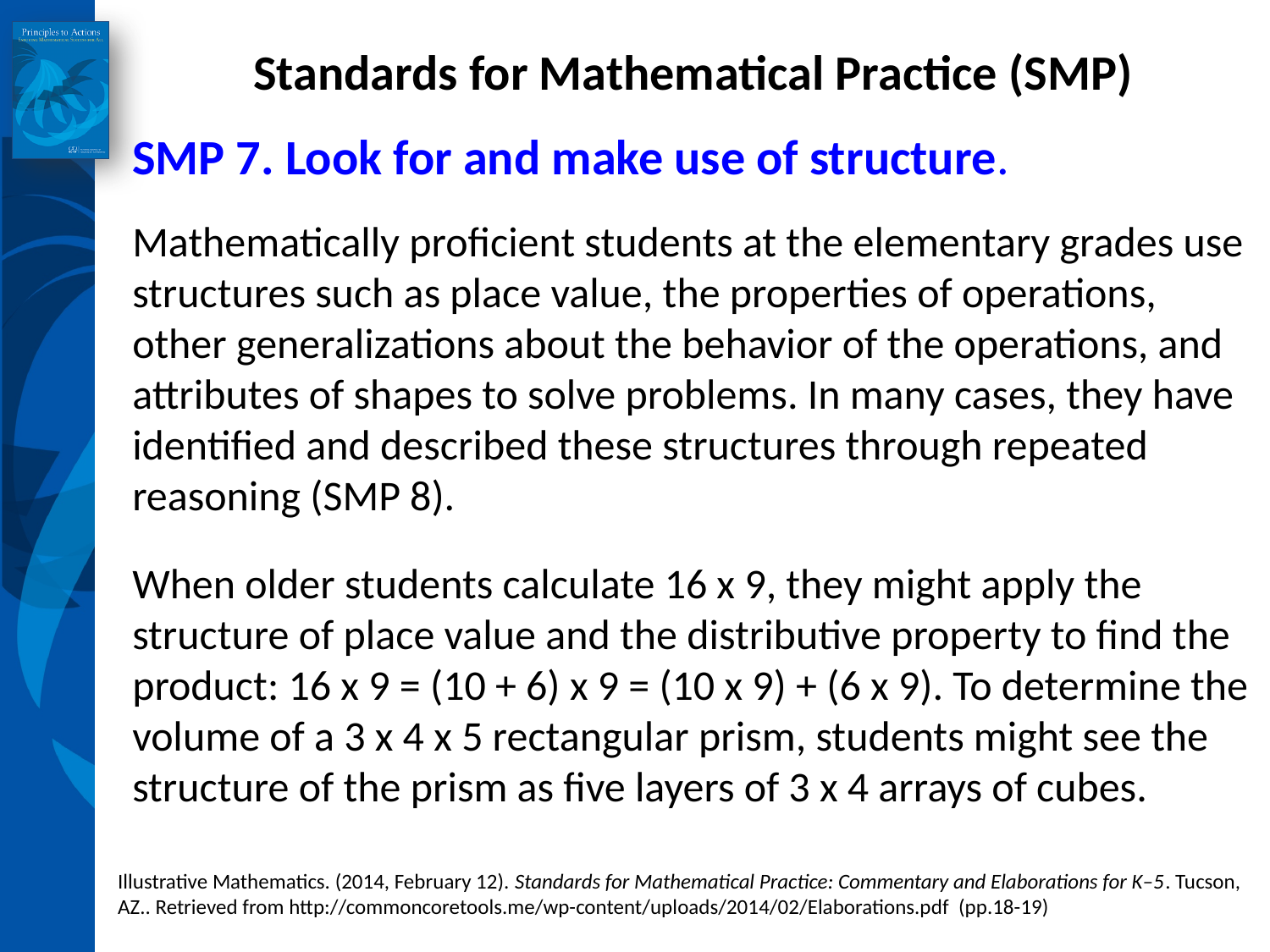

# Standards for Mathematical Practice (SMP)
SMP 7. Look for and make use of structure.

Mathematically proficient students at the elementary grades use structures such as place value, the properties of operations, other generalizations about the behavior of the operations, and attributes of shapes to solve problems. In many cases, they have identified and described these structures through repeated reasoning (SMP 8).
When older students calculate 16 x 9, they might apply the structure of place value and the distributive property to find the product: 16 x 9 = (10 + 6) x 9 = (10 x 9) + (6 x 9). To determine the volume of a 3 x 4 x 5 rectangular prism, students might see the structure of the prism as five layers of 3 x 4 arrays of cubes.

Illustrative Mathematics. (2014, February 12). Standards for Mathematical Practice: Commentary and Elaborations for K–5. Tucson, AZ.. Retrieved from http://commoncoretools.me/wp-content/uploads/2014/02/Elaborations.pdf  (pp.18-19)